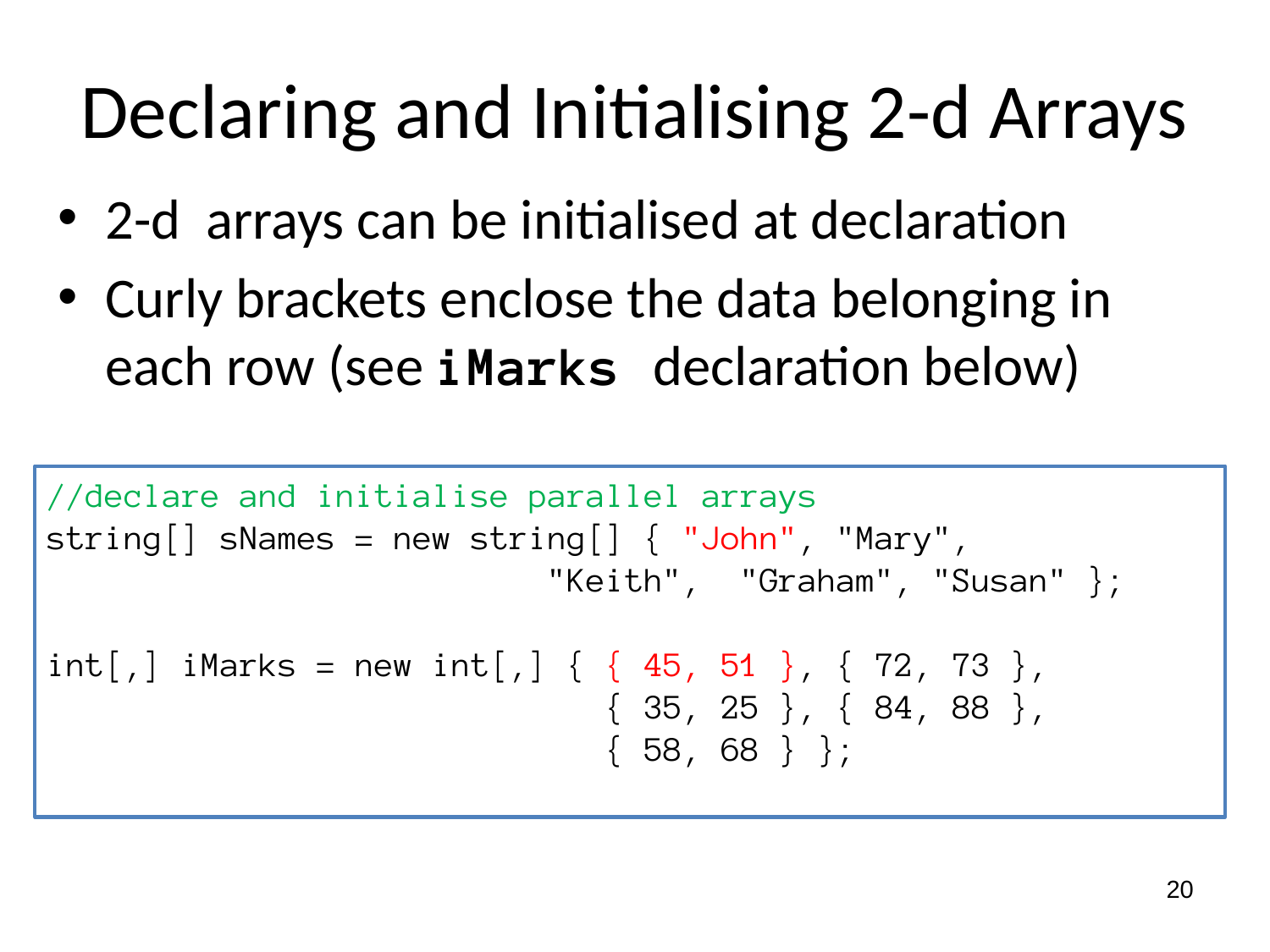

# Declaring and Initialising 2-d Arrays
2-d  arrays can be initialised at declaration
Curly brackets enclose the data belonging in each row (see iMarks declaration below)
//declare and initialise parallel arrays
string[] sNames = new string[] { "John", "Mary",
                          "Keith",  "Graham", "Susan" };

int[,] iMarks = new int[,] { { 45, 51 }, { 72, 73 },
                             { 35, 25 }, { 84, 88 },
                             { 58, 68 } };

20